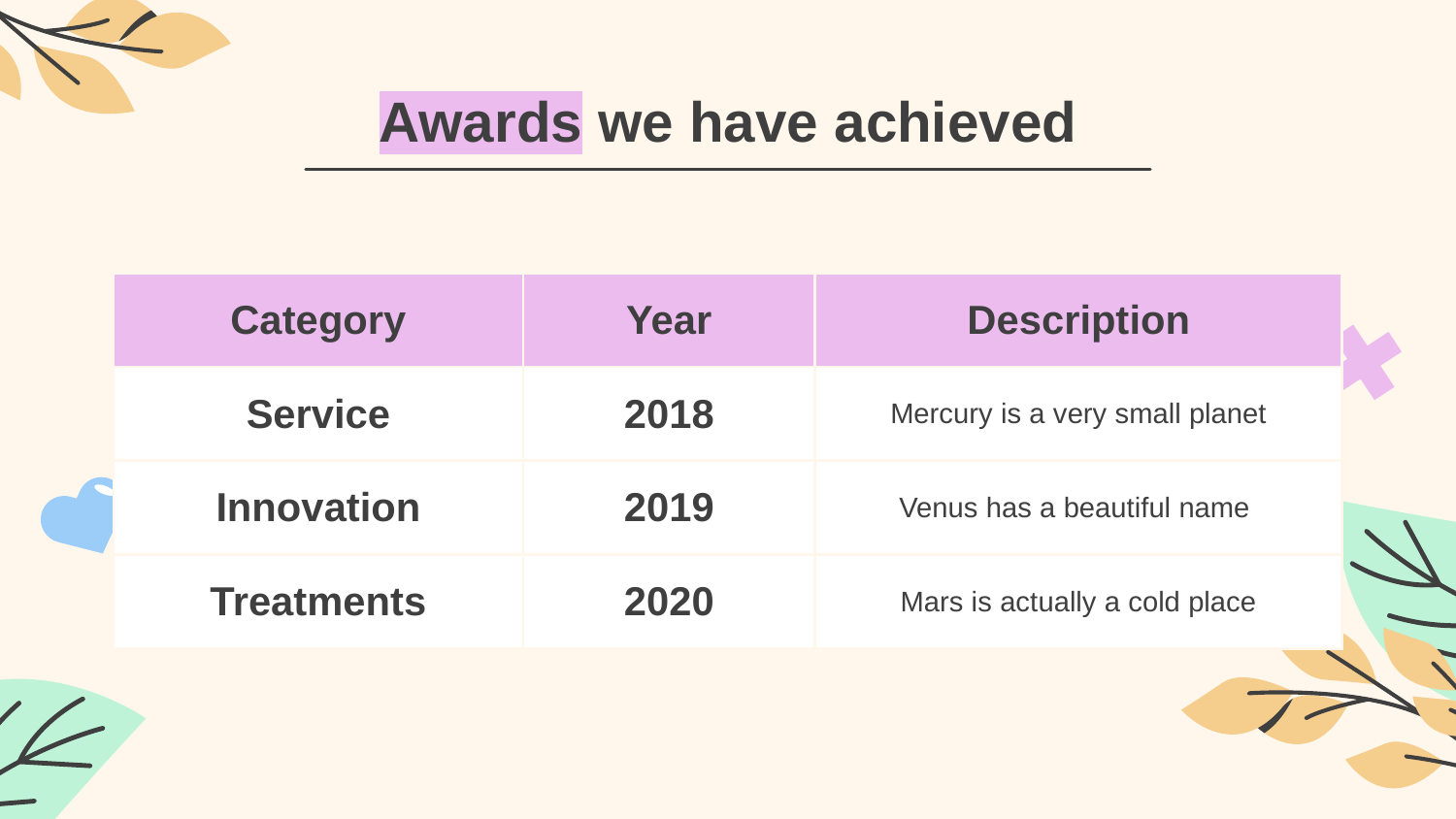

# Awards we have achieved
| Category | Year | Description |
| --- | --- | --- |
| Service | 2018 | Mercury is a very small planet |
| Innovation | 2019 | Venus has a beautiful name |
| Treatments | 2020 | Mars is actually a cold place |